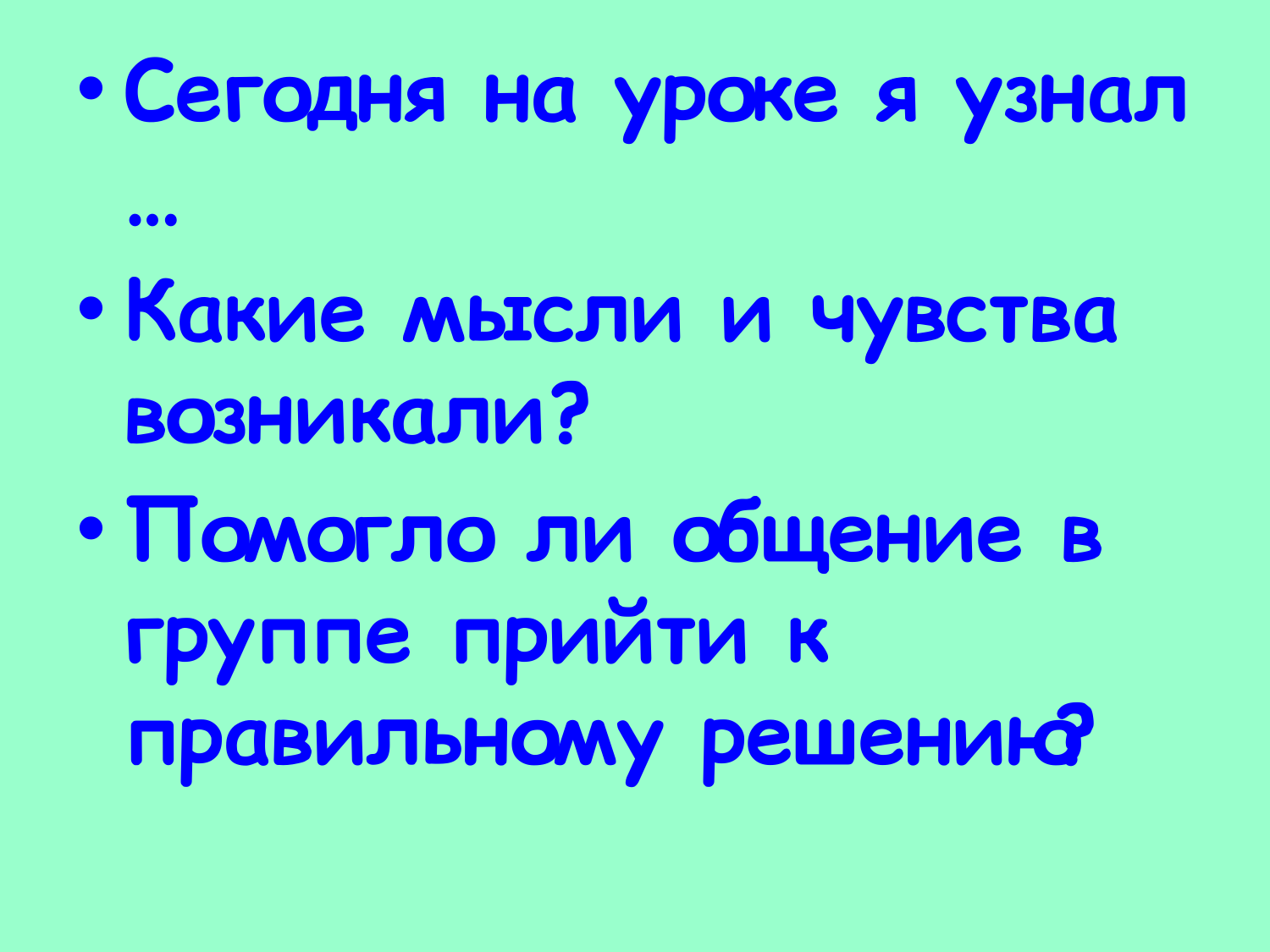

Сегодня на уроке я узнал …
Какие мысли и чувства возникали?
Помогло ли общение в группе прийти к правильному решению?